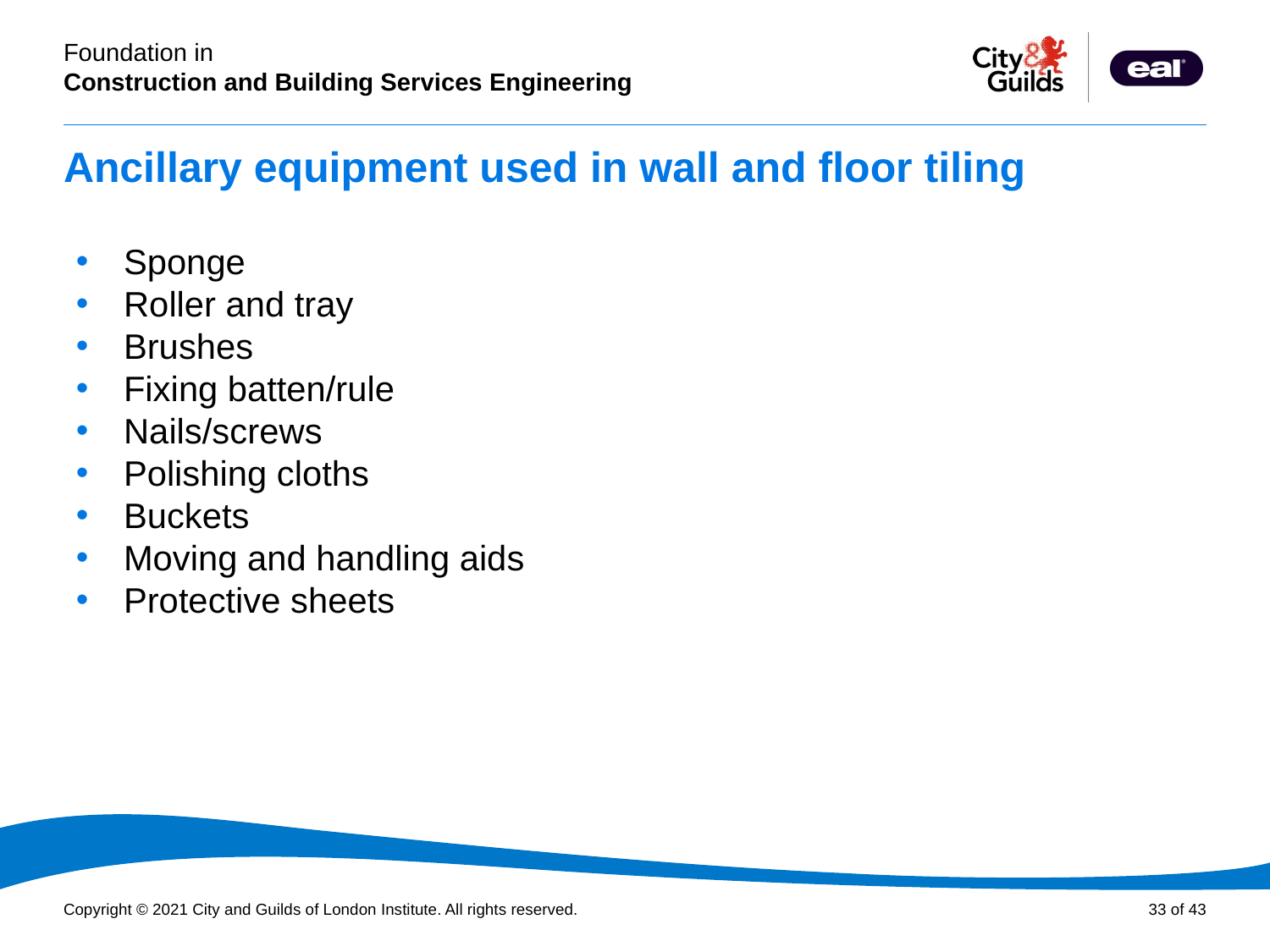

# Ancillary equipment used in wall and floor tiling
Sponge
Roller and tray
Brushes
Fixing batten/rule
Nails/screws
Polishing cloths
Buckets
Moving and handling aids
Protective sheets